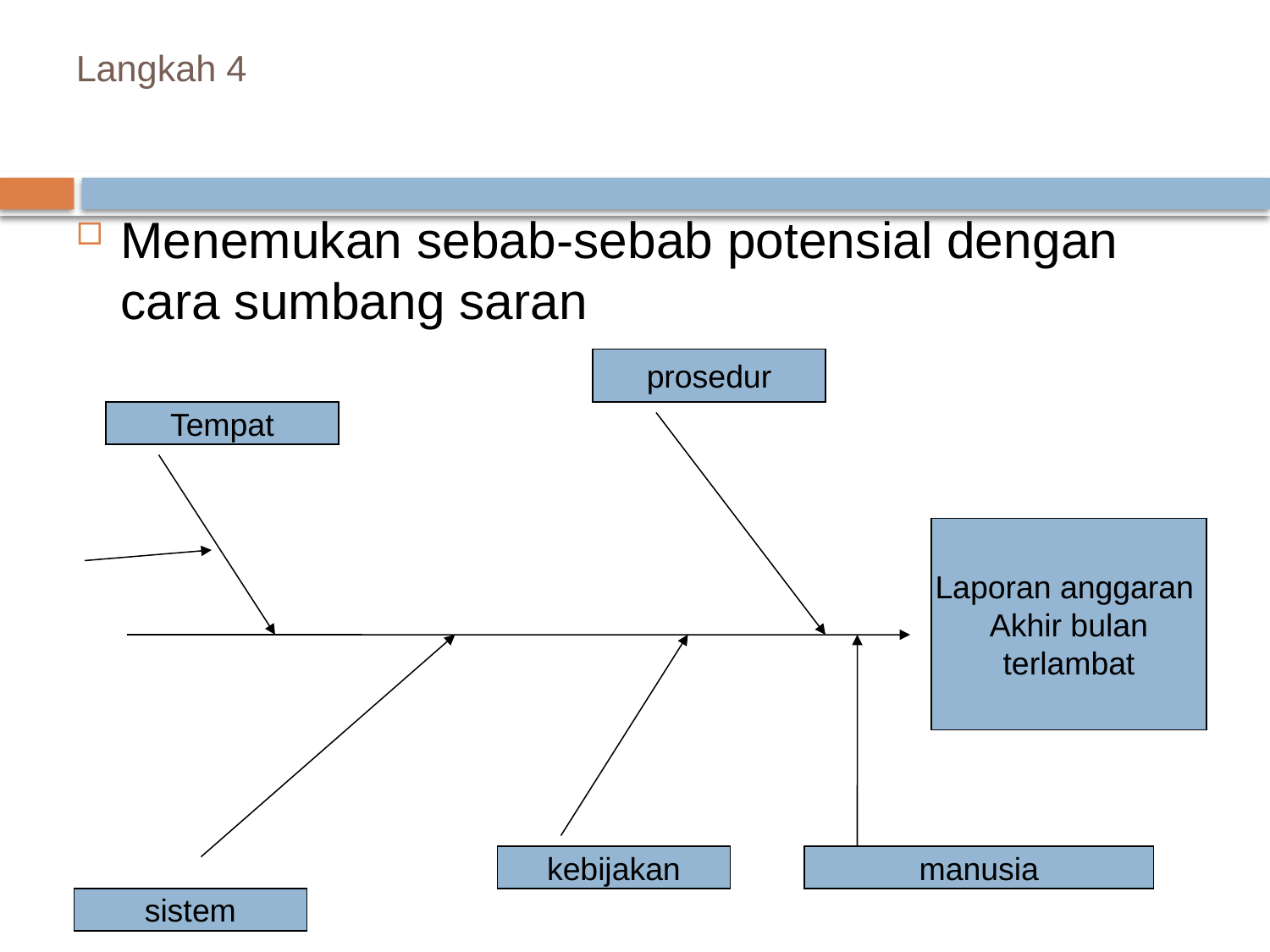

# Langkah 4
Menemukan sebab-sebab potensial dengan cara sumbang saran
prosedur
Tempat

Laporan anggaran
Akhir bulan
terlambat

kebijakan
manusia
sistem